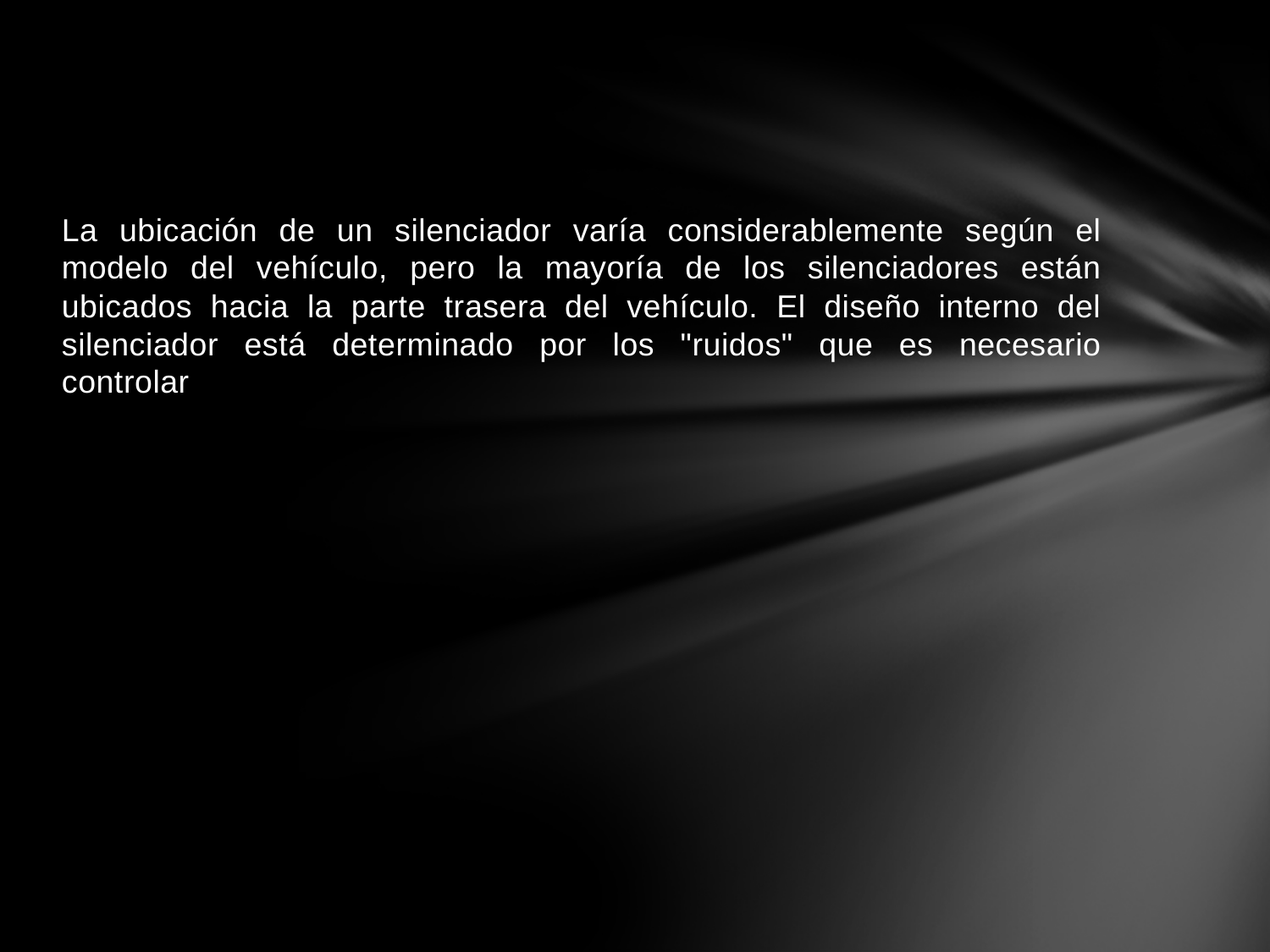

La ubicación de un silenciador varía considerablemente según el modelo del vehículo, pero la mayoría de los silenciadores están ubicados hacia la parte trasera del vehículo. El diseño interno del silenciador está determinado por los "ruidos" que es necesario controlar